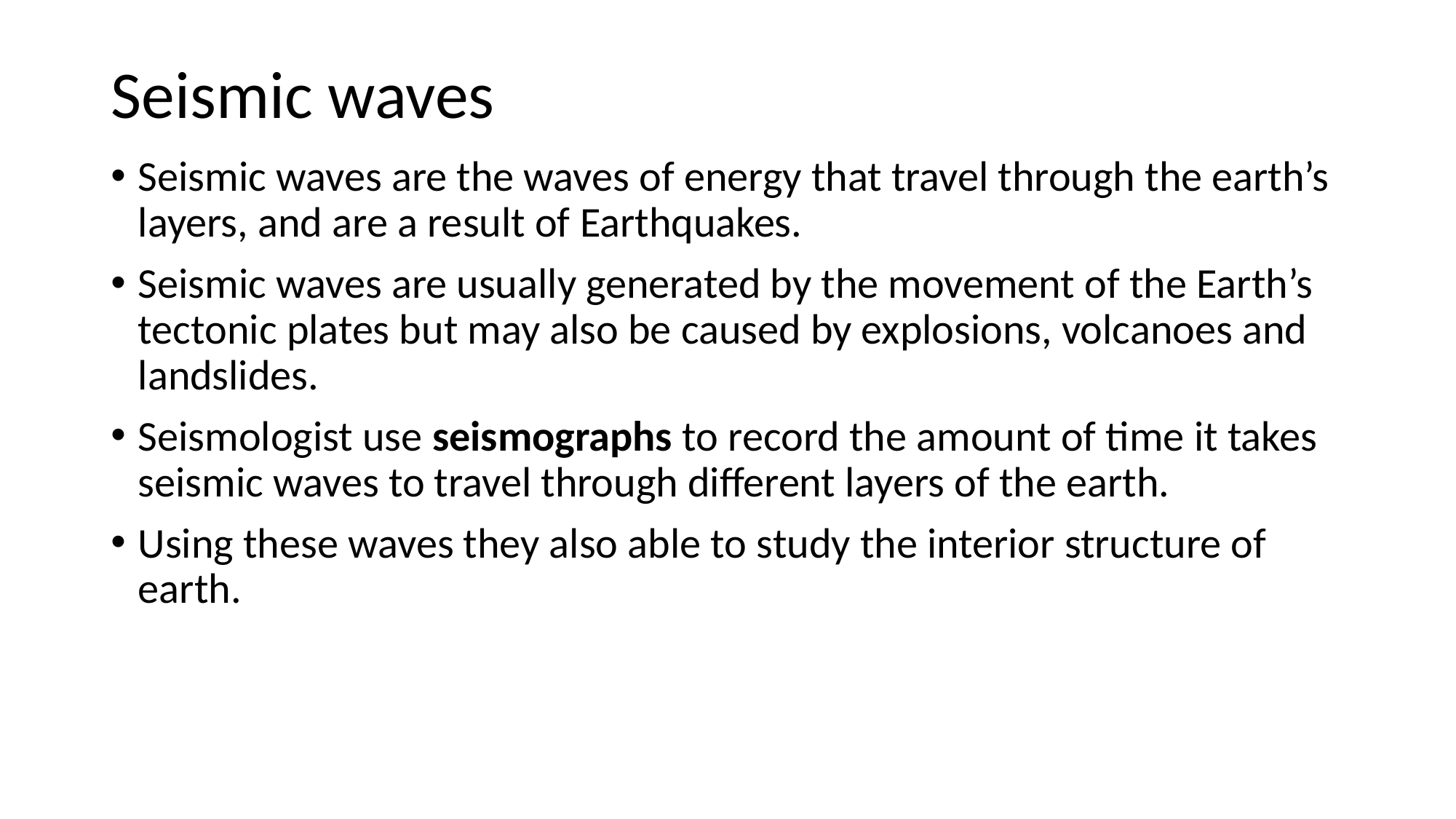

# Seismic waves
Seismic waves are the waves of energy that travel through the earth’s layers, and are a result of Earthquakes.
Seismic waves are usually generated by the movement of the Earth’s tectonic plates but may also be caused by explosions, volcanoes and landslides.
Seismologist use seismographs to record the amount of time it takes seismic waves to travel through different layers of the earth.
Using these waves they also able to study the interior structure of earth.